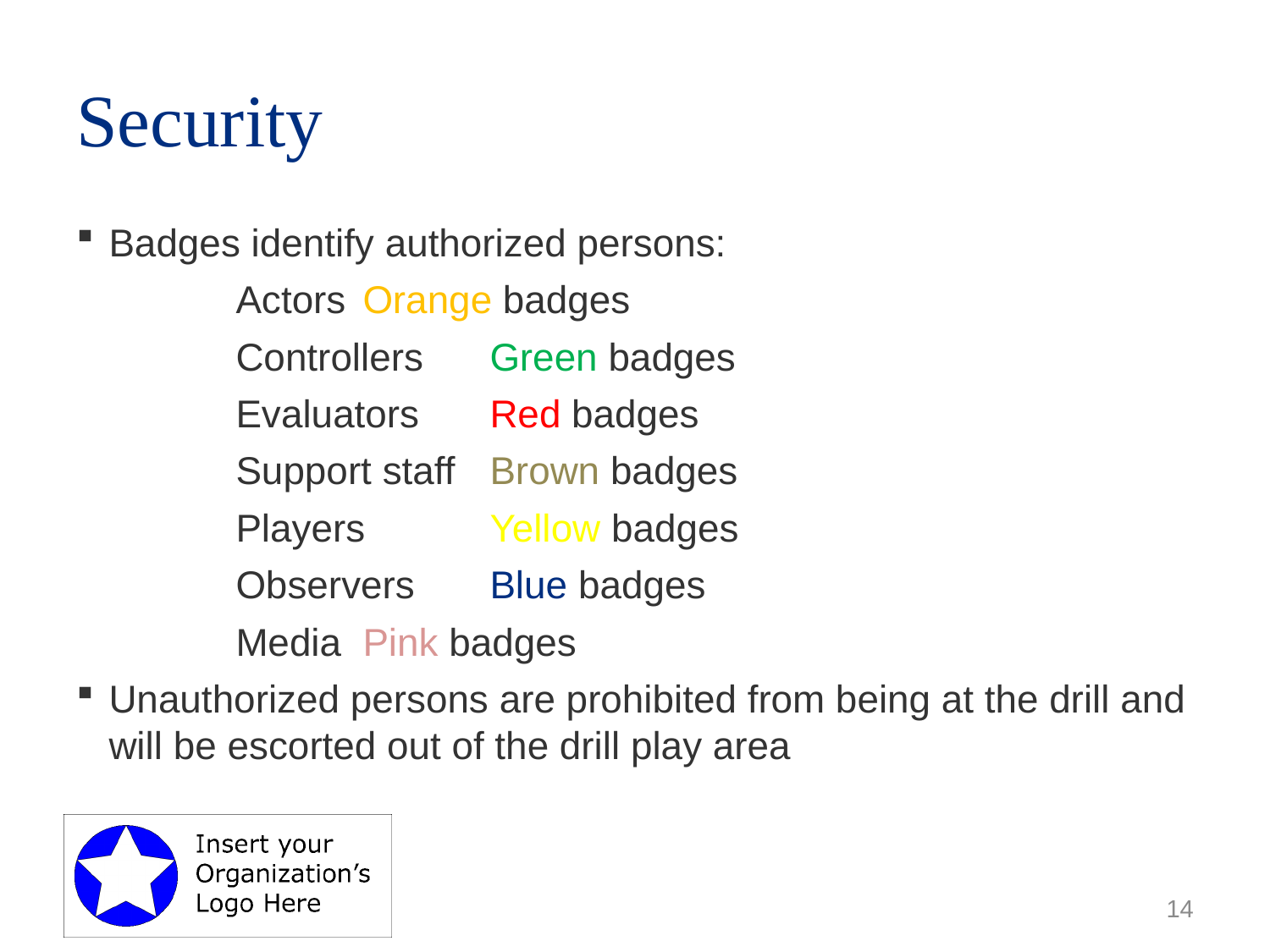

# Security
Badges identify authorized persons:
		Actors	Orange badges
		Controllers	Green badges
		Evaluators	Red badges
		Support staff	Brown badges
		Players	Yellow badges
		Observers	Blue badges
		Media	Pink badges
Unauthorized persons are prohibited from being at the drill and will be escorted out of the drill play area

14